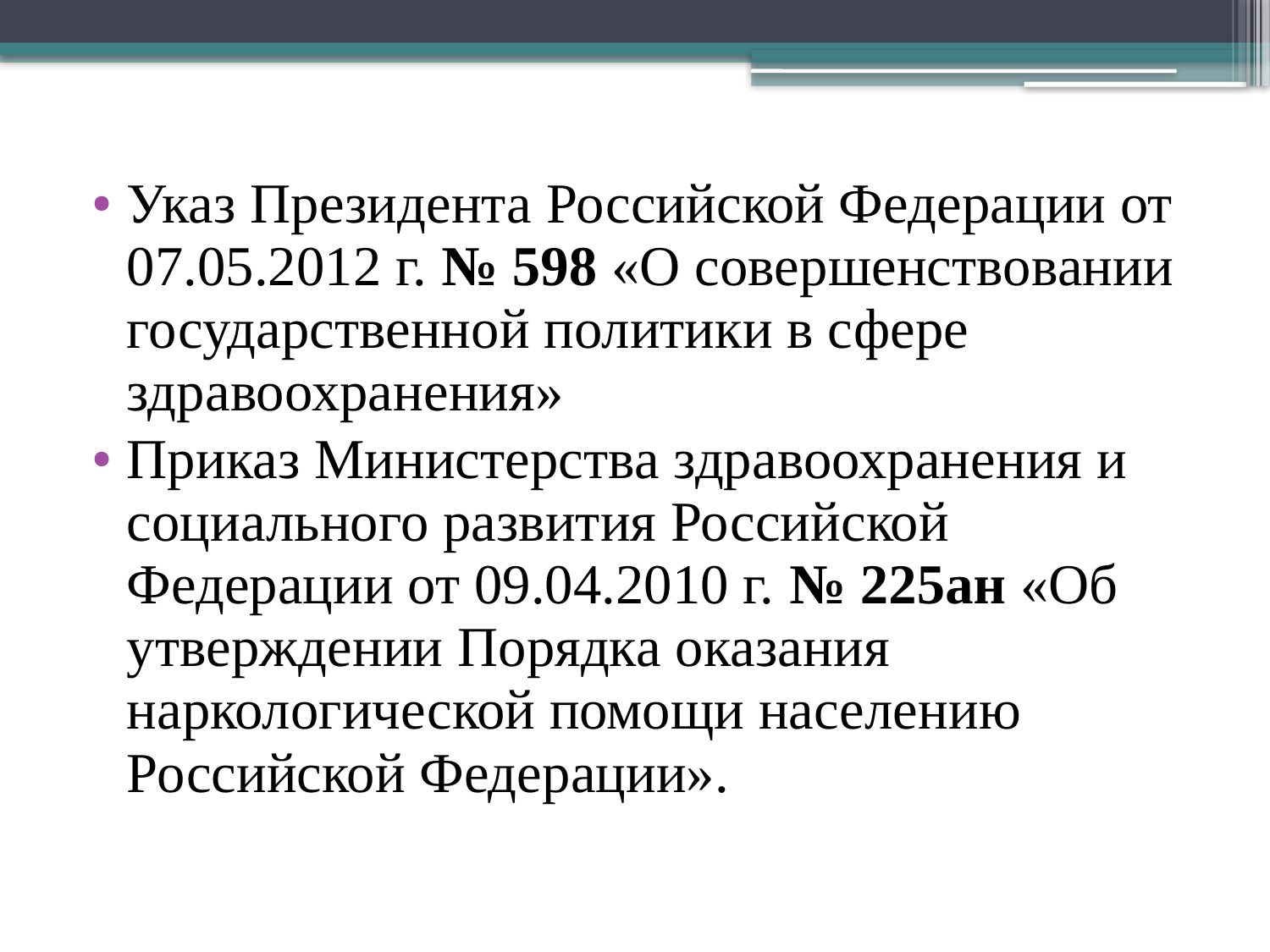

#
Указ Президента Российской Федерации от 07.05.2012 г. № 598 «О совершенствовании государственной политики в сфере здравоохранения»
Приказ Министерства здравоохранения и социального развития Российской Федерации от 09.04.2010 г. № 225ан «Об утверждении Порядка оказания наркологической помощи населению Российской Федерации».